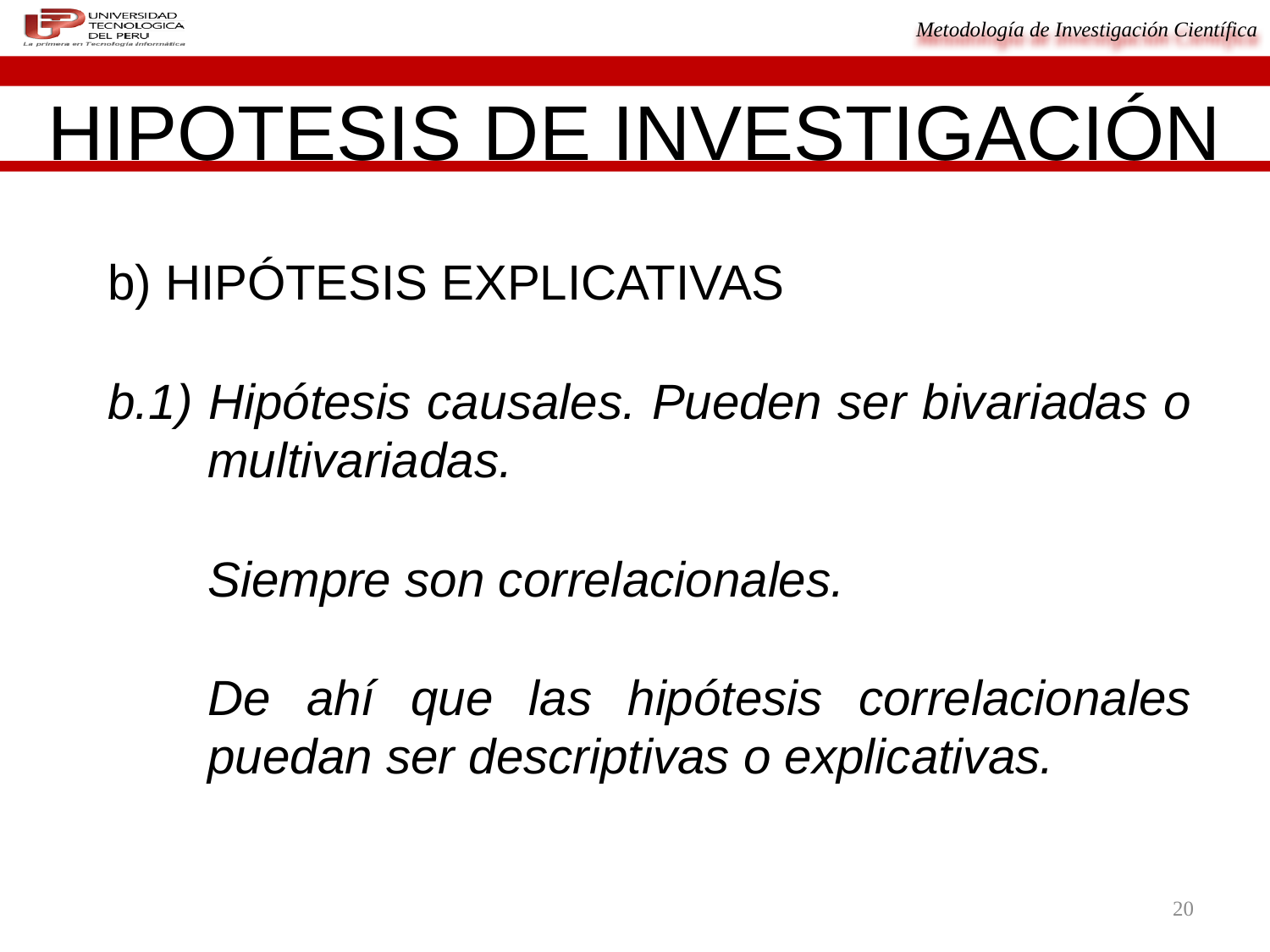

HIPOTESIS DE INVESTIGACIÓN
b) HIPÓTESIS EXPLICATIVAS

b.1) Hipótesis causales. Pueden ser bivariadas o multivariadas.

	Siempre son correlacionales.

	De ahí que las hipótesis correlacionales puedan ser descriptivas o explicativas.
20